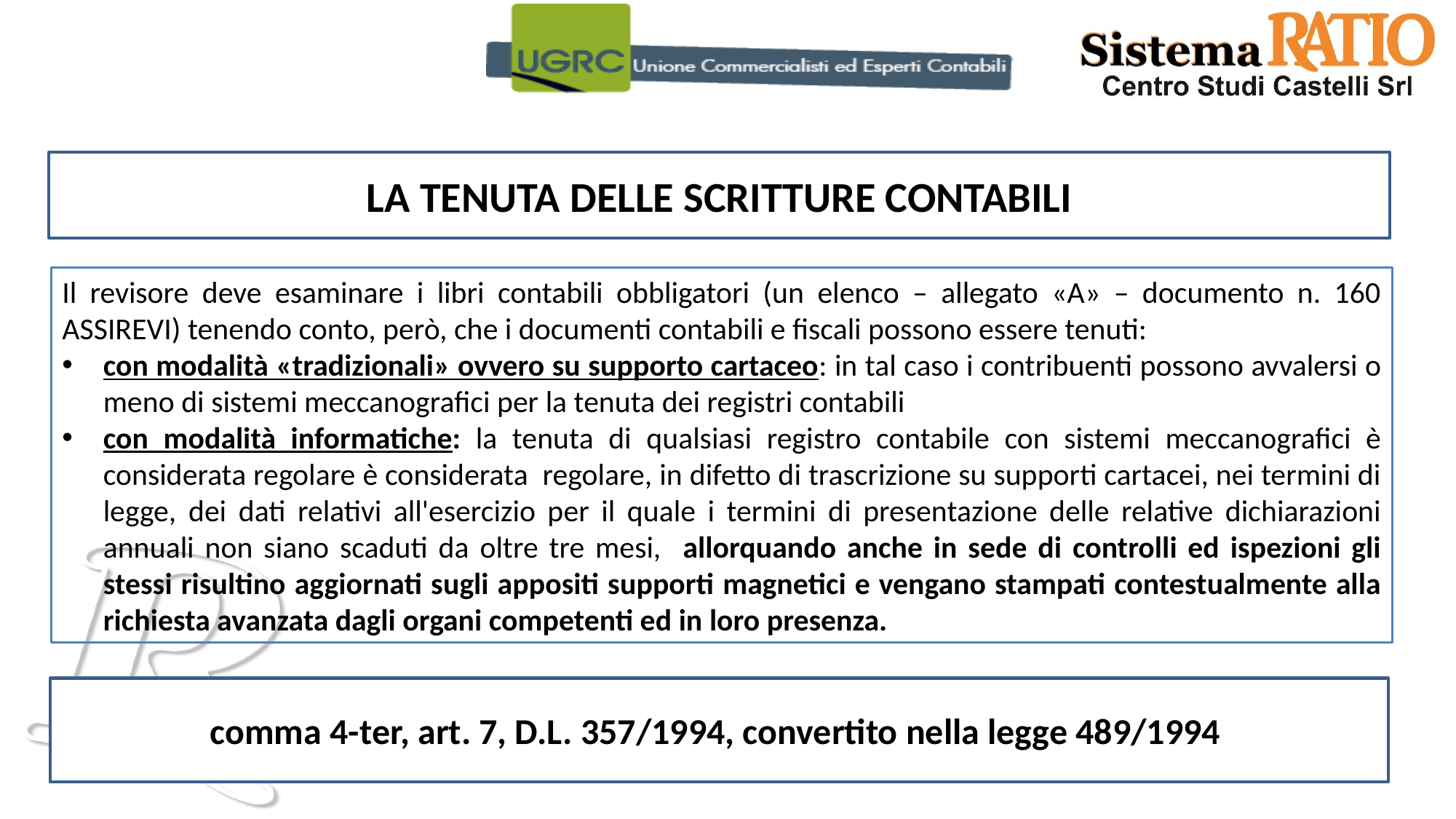

LA TENUTA DELLE SCRITTURE CONTABILI
Il revisore deve esaminare i libri contabili obbligatori (un elenco – allegato «A» – documento n. 160 ASSIREVI) tenendo conto, però, che i documenti contabili e fiscali possono essere tenuti:
con modalità «tradizionali» ovvero su supporto cartaceo: in tal caso i contribuenti possono avvalersi o meno di sistemi meccanografici per la tenuta dei registri contabili
con modalità informatiche: la tenuta di qualsiasi registro contabile con sistemi meccanografici è considerata regolare è considerata  regolare, in difetto di trascrizione su supporti cartacei, nei termini di legge, dei dati relativi all'esercizio per il quale i termini di presentazione delle relative dichiarazioni annuali non siano scaduti da oltre tre mesi,  allorquando anche in sede di controlli ed ispezioni gli stessi risultino aggiornati sugli appositi supporti magnetici e vengano stampati contestualmente alla richiesta avanzata dagli organi competenti ed in loro presenza.
comma 4-ter, art. 7, D.L. 357/1994, convertito nella legge 489/1994